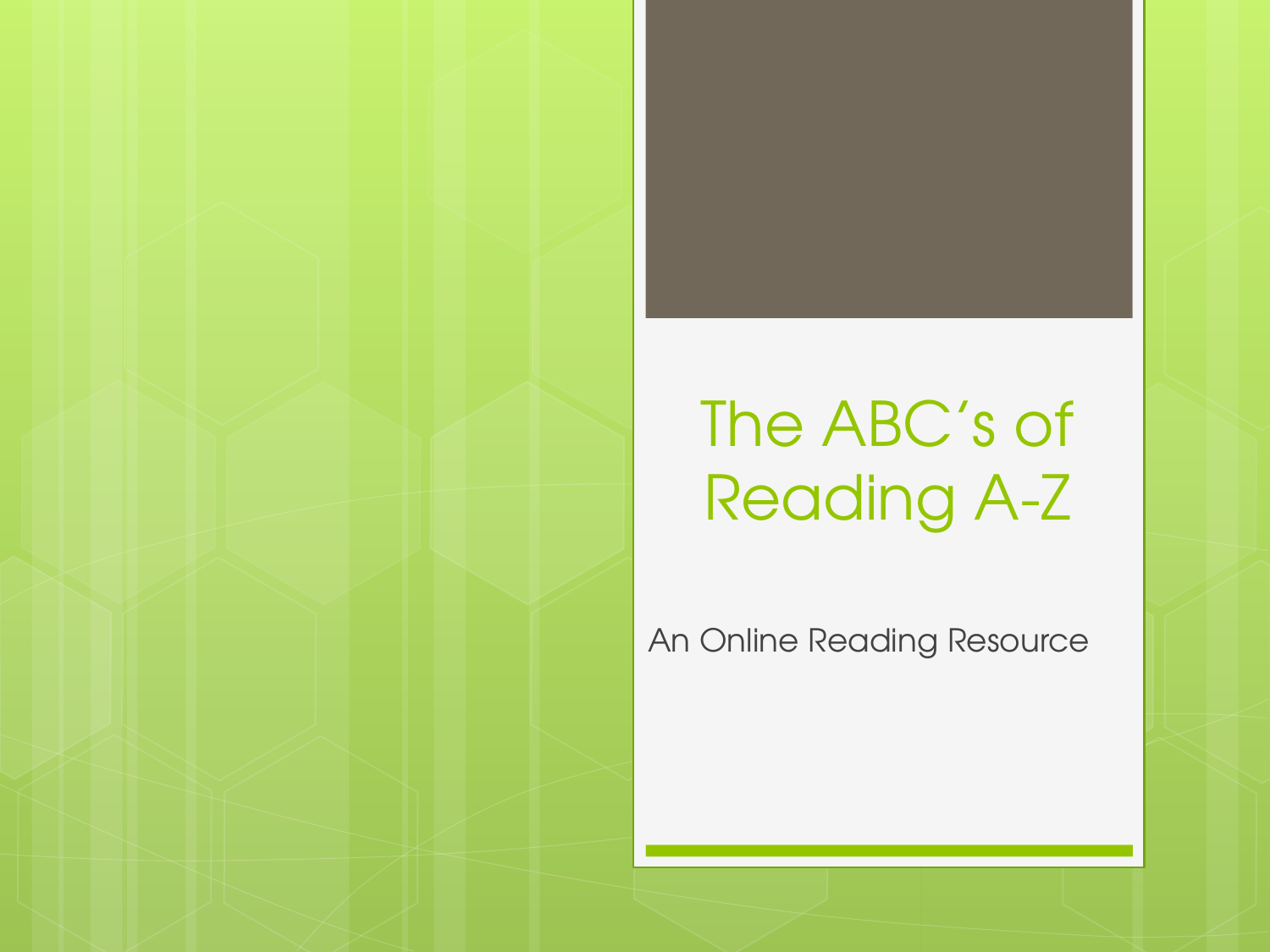

# The ABC’s of Reading A-Z
An Online Reading Resource